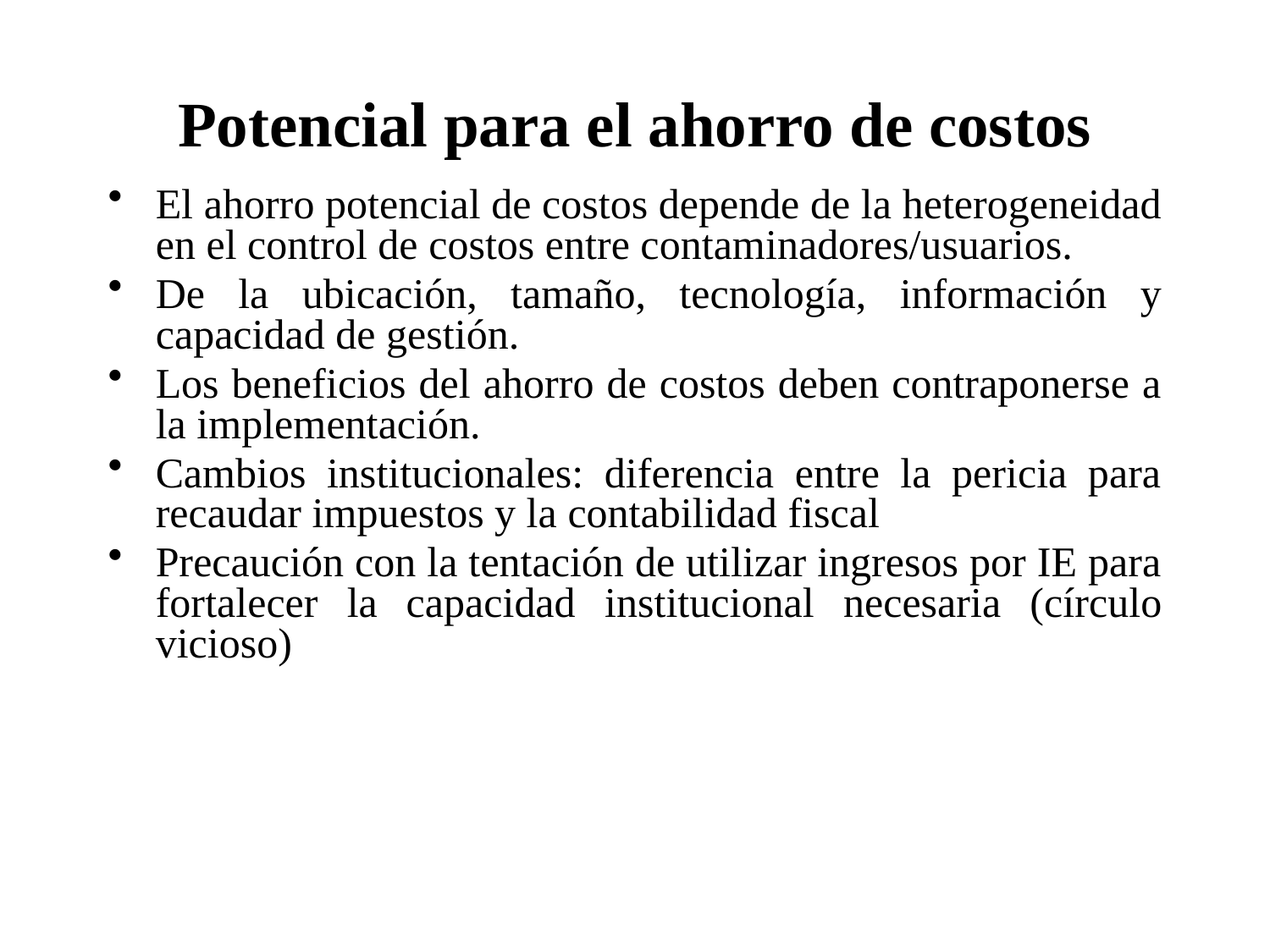

# Potencial para el ahorro de costos
El ahorro potencial de costos depende de la heterogeneidad en el control de costos entre contaminadores/usuarios.
De la ubicación, tamaño, tecnología, información y capacidad de gestión.
Los beneficios del ahorro de costos deben contraponerse a la implementación.
Cambios institucionales: diferencia entre la pericia para recaudar impuestos y la contabilidad fiscal
Precaución con la tentación de utilizar ingresos por IE para fortalecer la capacidad institucional necesaria (círculo vicioso)